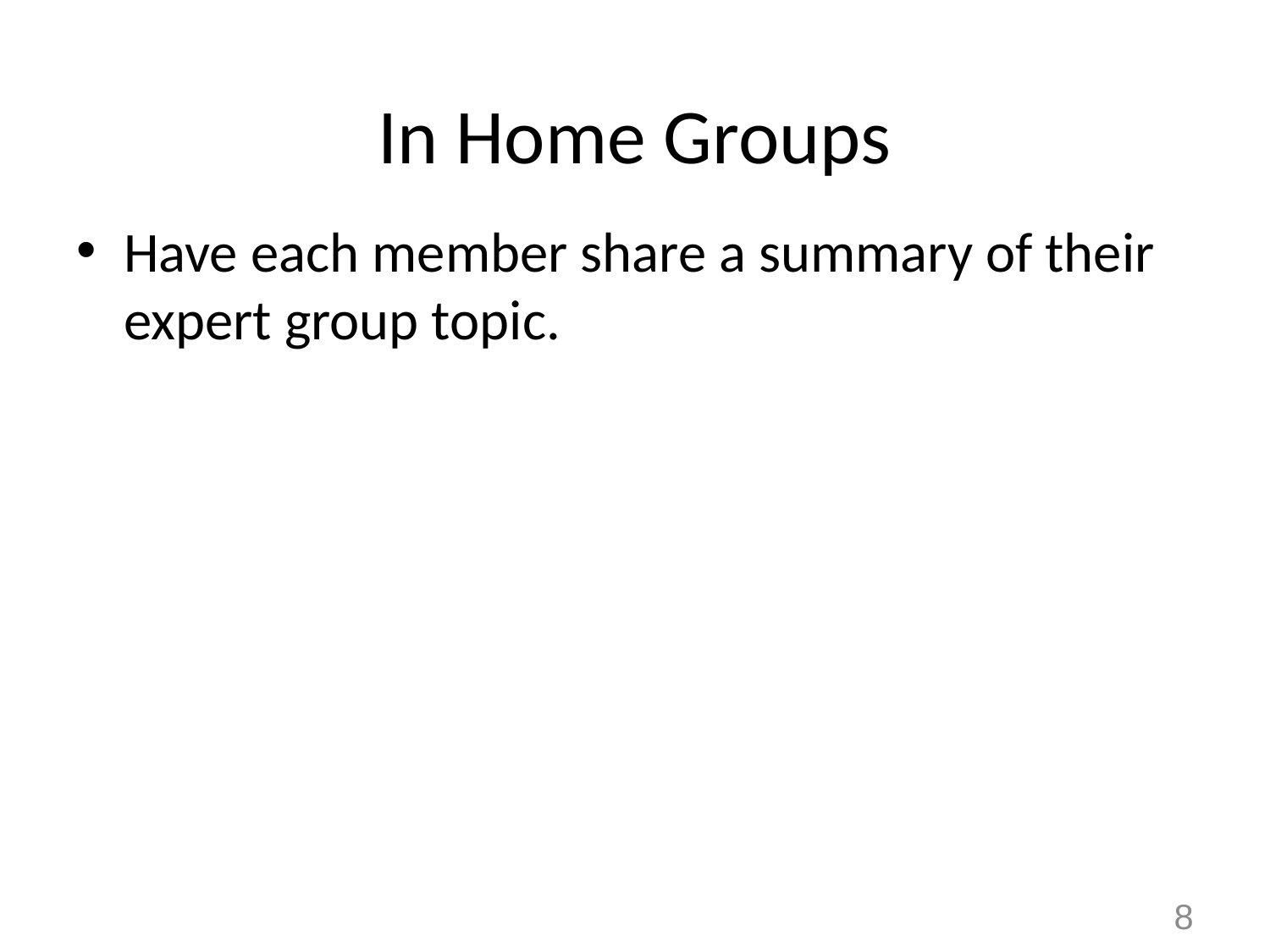

# In Home Groups
Have each member share a summary of their expert group topic.
8